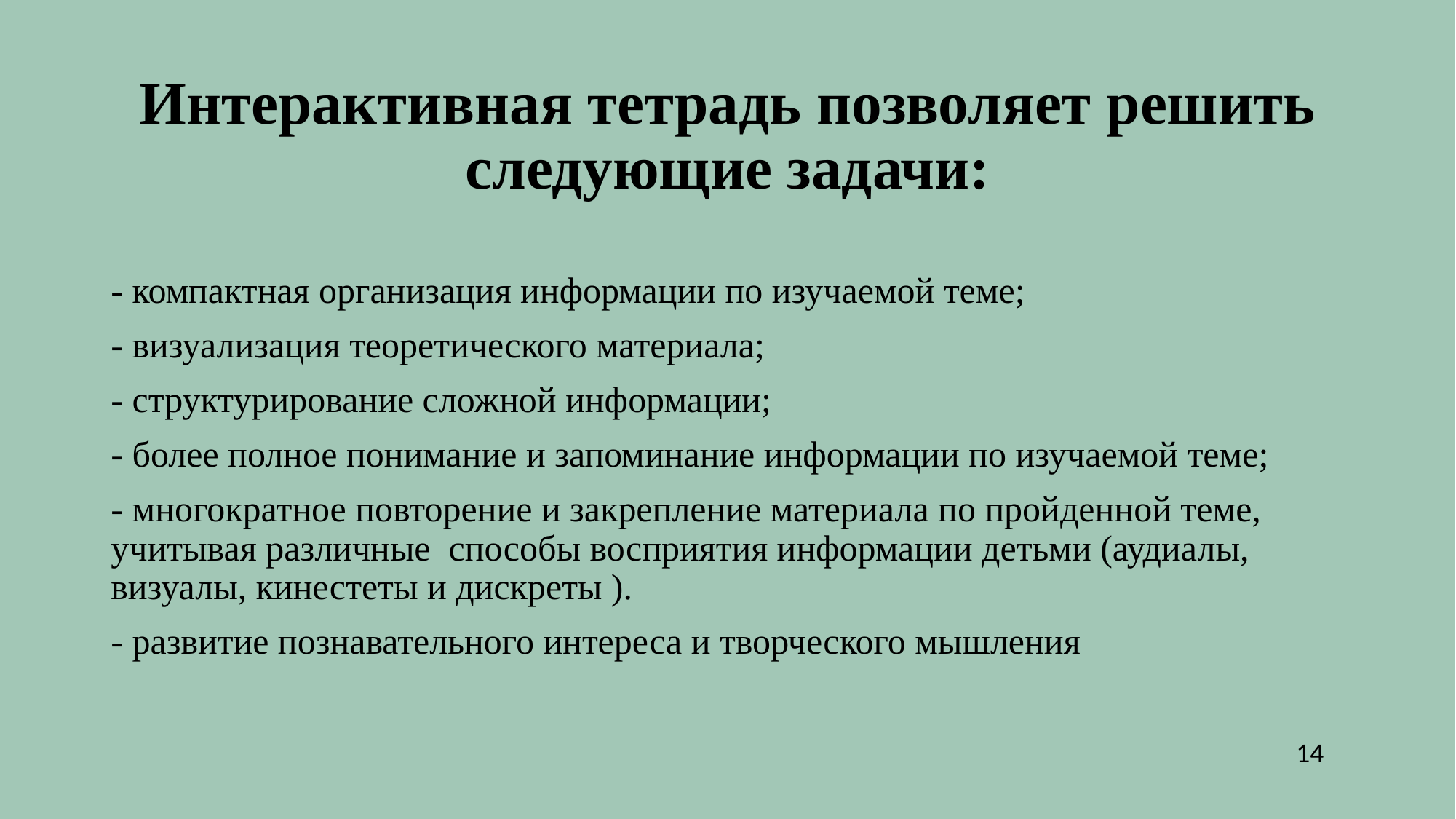

Интерактивная тетрадь позволяет решить следующие задачи:

- компактная организация информации по изучаемой теме;
- визуализация теоретического материала;
- структурирование сложной информации;
- более полное понимание и запоминание информации по изучаемой теме;
- многократное повторение и закрепление материала по пройденной теме, учитывая различные  способы восприятия информации детьми (аудиалы, визуалы, кинестеты и дискреты ).
- развитие познавательного интереса и творческого мышления
14